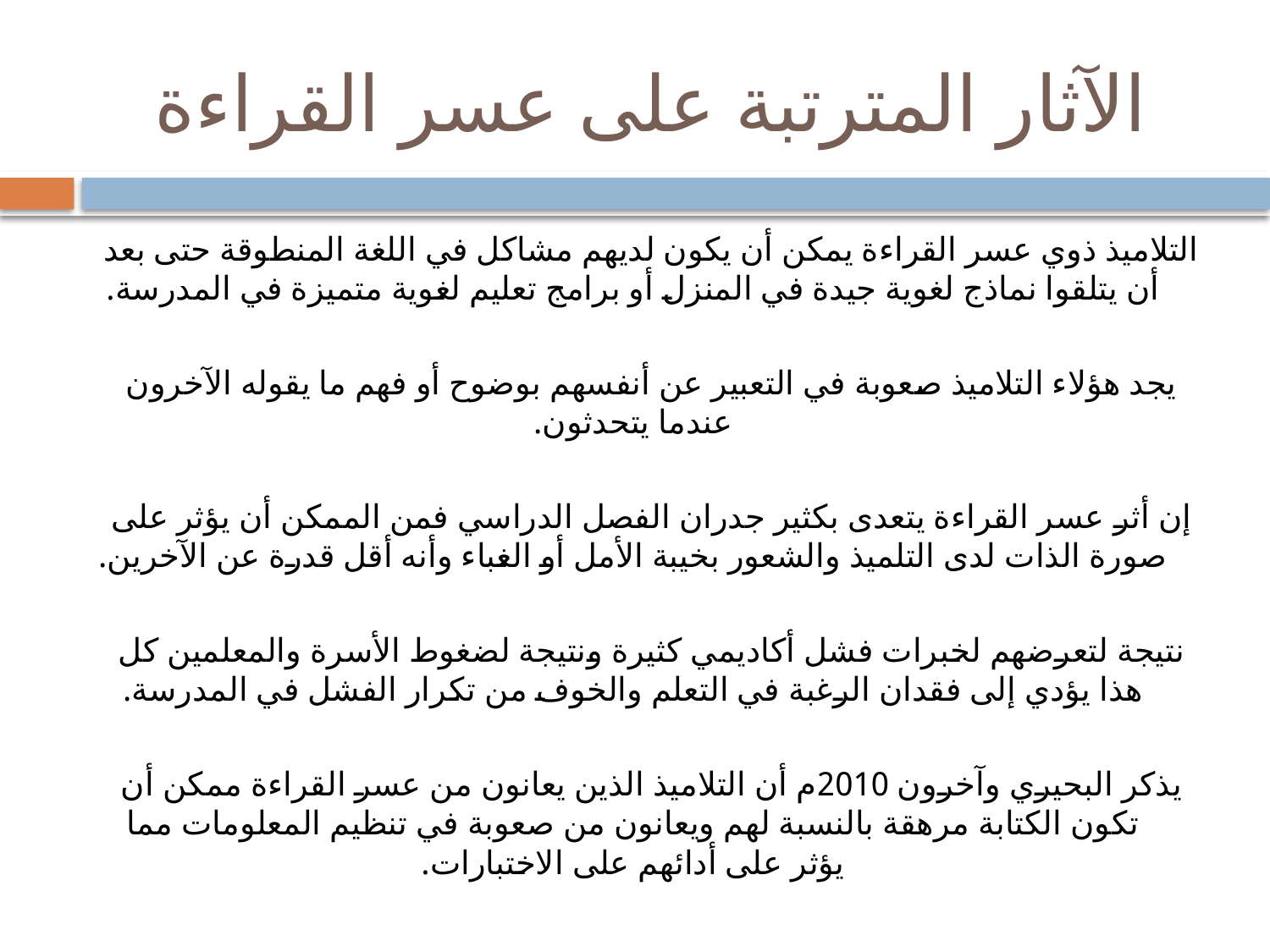

# الآثار المترتبة على عسر القراءة
التلاميذ ذوي عسر القراءة يمكن أن يكون لديهم مشاكل في اللغة المنطوقة حتى بعد أن يتلقوا نماذج لغوية جيدة في المنزل أو برامج تعليم لغوية متميزة في المدرسة.

يجد هؤلاء التلاميذ صعوبة في التعبير عن أنفسهم بوضوح أو فهم ما يقوله الآخرون عندما يتحدثون.

إن أثر عسر القراءة يتعدى بكثير جدران الفصل الدراسي فمن الممكن أن يؤثر على صورة الذات لدى التلميذ والشعور بخيبة الأمل أو الغباء وأنه أقل قدرة عن الآخرين.

نتيجة لتعرضهم لخبرات فشل أكاديمي كثيرة ونتيجة لضغوط الأسرة والمعلمين كل هذا يؤدي إلى فقدان الرغبة في التعلم والخوف من تكرار الفشل في المدرسة.

يذكر البحيري وآخرون 2010م أن التلاميذ الذين يعانون من عسر القراءة ممكن أن تكون الكتابة مرهقة بالنسبة لهم ويعانون من صعوبة في تنظيم المعلومات مما يؤثر على أدائهم على الاختبارات.